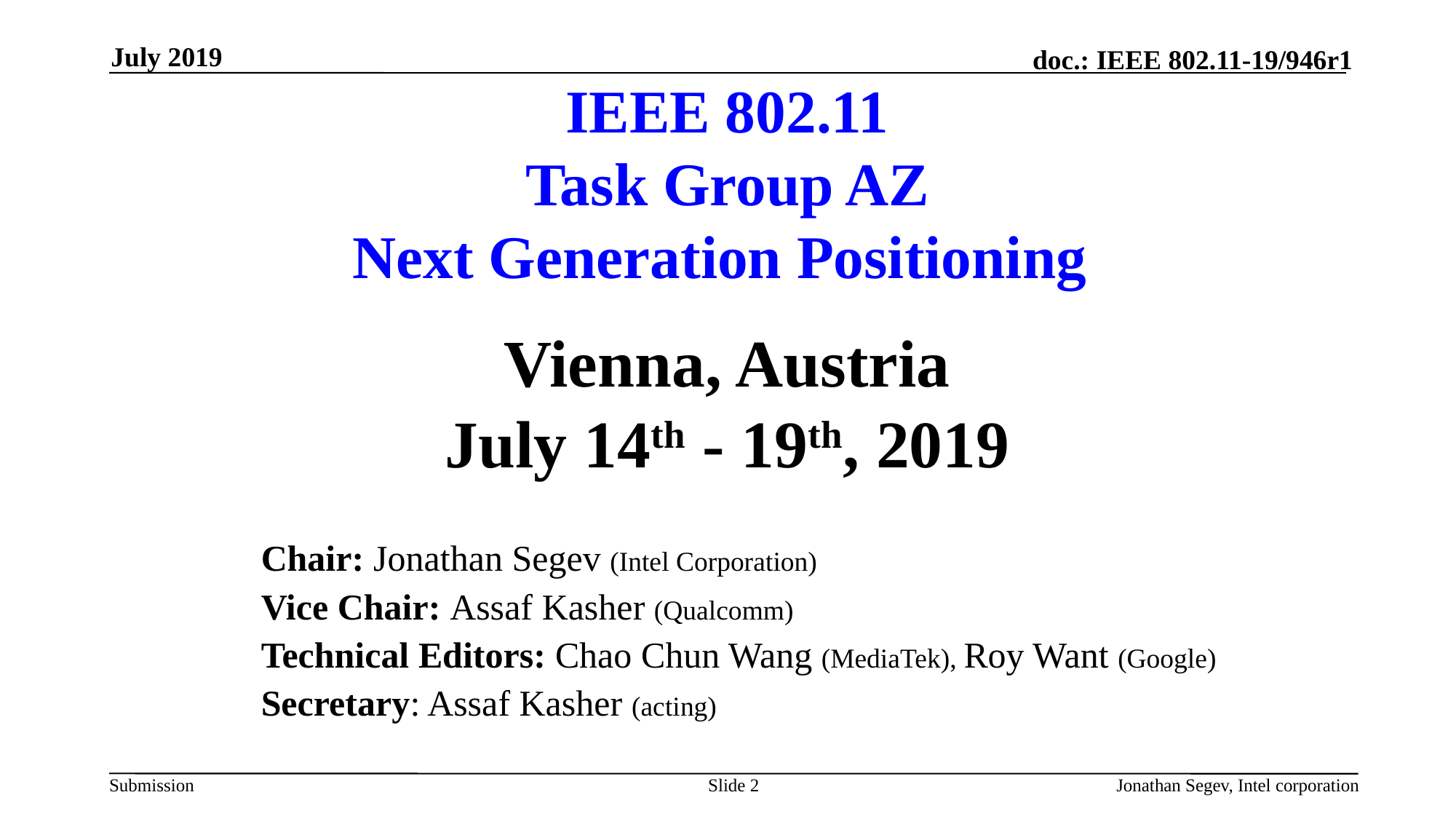

July 2019
# IEEE 802.11 Task Group AZ Next Generation Positioning
Vienna, Austria
July 14th - 19th, 2019

Chair: Jonathan Segev (Intel Corporation)
Vice Chair: Assaf Kasher (Qualcomm)
Technical Editors: Chao Chun Wang (MediaTek), Roy Want (Google)
Secretary: Assaf Kasher (acting)

Slide 2
Jonathan Segev, Intel corporation